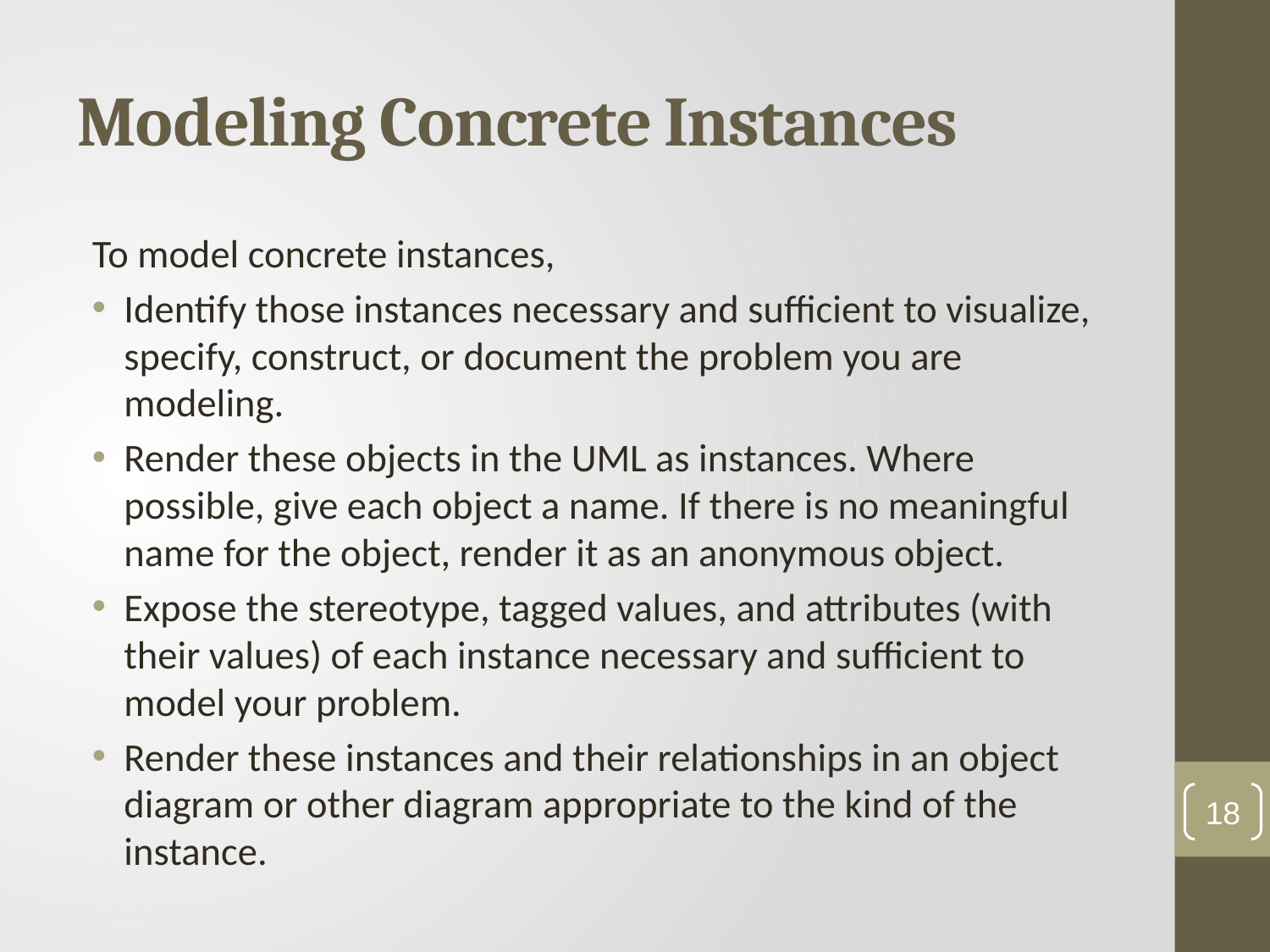

# Modeling Concrete Instances
To model concrete instances,
Identify those instances necessary and sufficient to visualize, specify, construct, or document the problem you are modeling.
Render these objects in the UML as instances. Where possible, give each object a name. If there is no meaningful name for the object, render it as an anonymous object.
Expose the stereotype, tagged values, and attributes (with their values) of each instance necessary and sufficient to model your problem.
Render these instances and their relationships in an object diagram or other diagram appropriate to the kind of the instance.
18